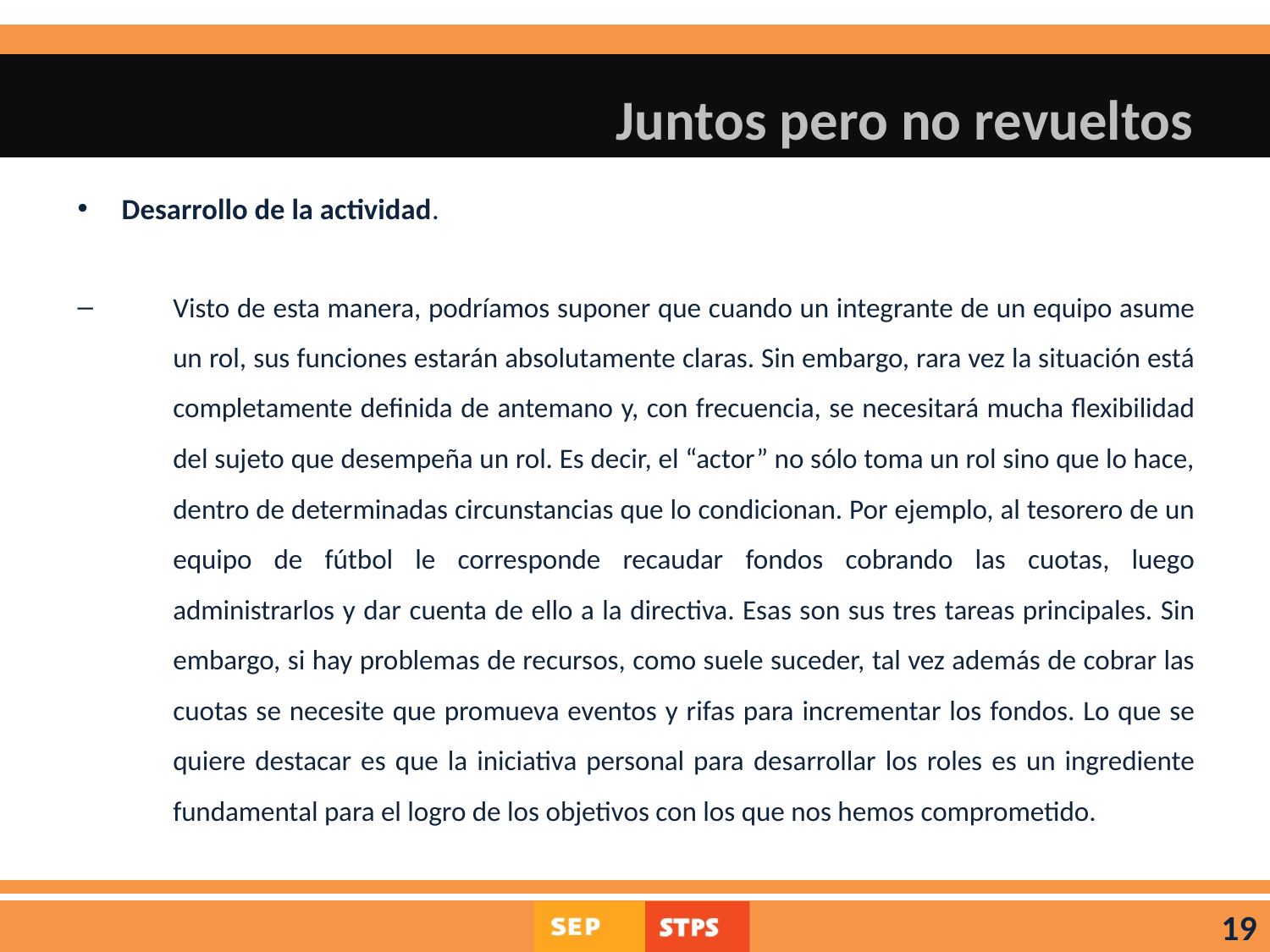

# Juntos pero no revueltos
Desarrollo de la actividad.

Visto de esta manera, podríamos suponer que cuando un integrante de un equipo asume un rol, sus funciones estarán absolutamente claras. Sin embargo, rara vez la situación está completamente definida de antemano y, con frecuencia, se necesitará mucha flexibilidad del sujeto que desempeña un rol. Es decir, el “actor” no sólo toma un rol sino que lo hace, dentro de determinadas circunstancias que lo condicionan. Por ejemplo, al tesorero de un equipo de fútbol le corresponde recaudar fondos cobrando las cuotas, luego administrarlos y dar cuenta de ello a la directiva. Esas son sus tres tareas principales. Sin embargo, si hay problemas de recursos, como suele suceder, tal vez además de cobrar las cuotas se necesite que promueva eventos y rifas para incrementar los fondos. Lo que se quiere destacar es que la iniciativa personal para desarrollar los roles es un ingrediente fundamental para el logro de los objetivos con los que nos hemos comprometido.
19